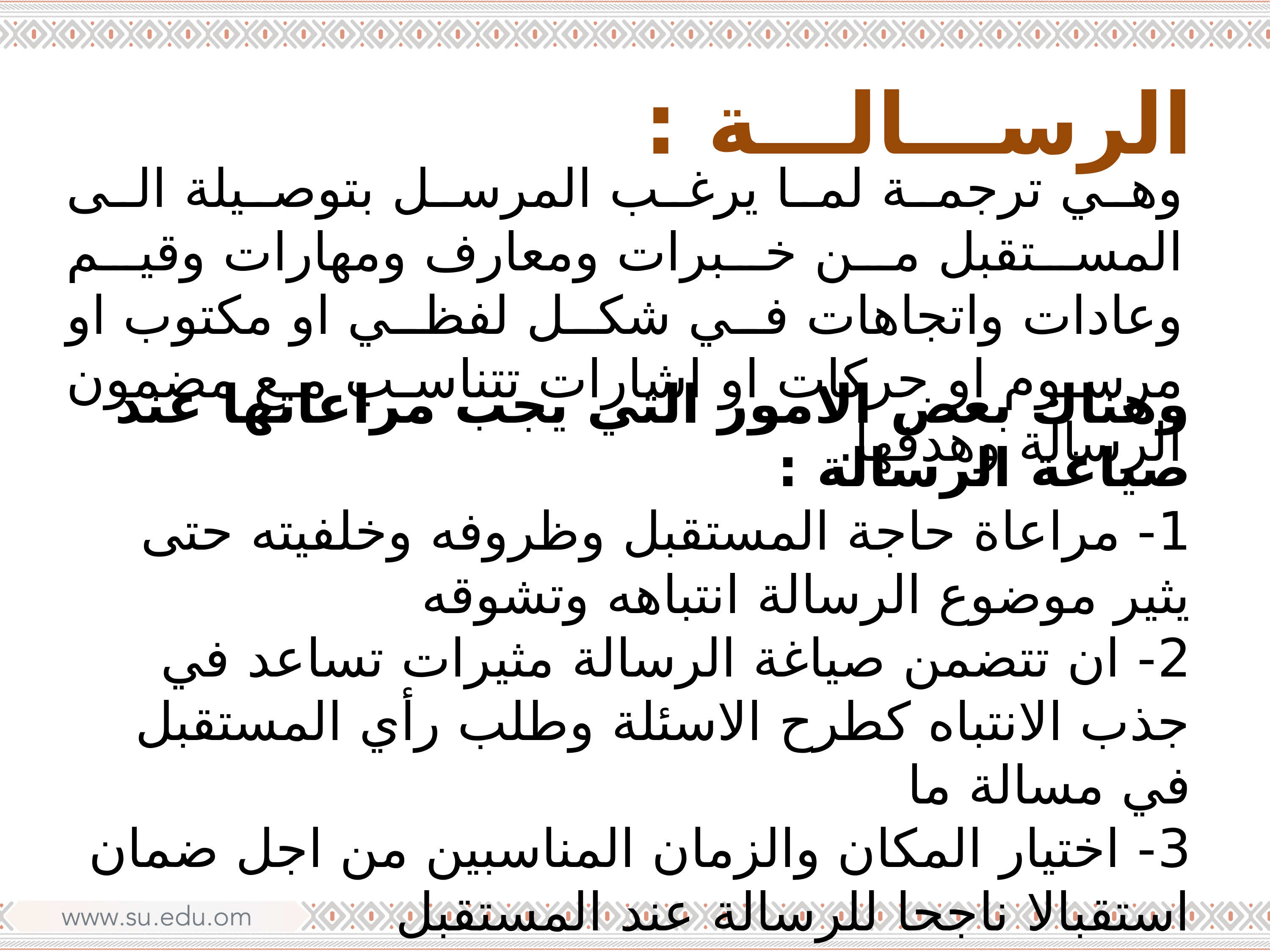

الرســـالـــة :
وهي ترجمة لما يرغب المرسل بتوصيلة الى المستقبل من خبرات ومعارف ومهارات وقيم وعادات واتجاهات في شكل لفظي او مكتوب او مرسوم او حركات او اشارات تتناسب مع مضمون الرسالة وهدفها.
وهناك بعض الامور التي يجب مراعاتها عند صياغة الرسالة :
1- مراعاة حاجة المستقبل وظروفه وخلفيته حتى يثير موضوع الرسالة انتباهه وتشوقه
2- ان تتضمن صياغة الرسالة مثيرات تساعد في جذب الانتباه كطرح الاسئلة وطلب رأي المستقبل في مسالة ما
3- اختيار المكان والزمان المناسبين من اجل ضمان استقبالا ناجحا للرسالة عند المستقبل
4- صياغة الرسالة بشكل يسهل فهمها على المستقبل
5-يجب ان يراعي المرسل في رسالته العمر الزمني والعقلي ومستوى المستقبل